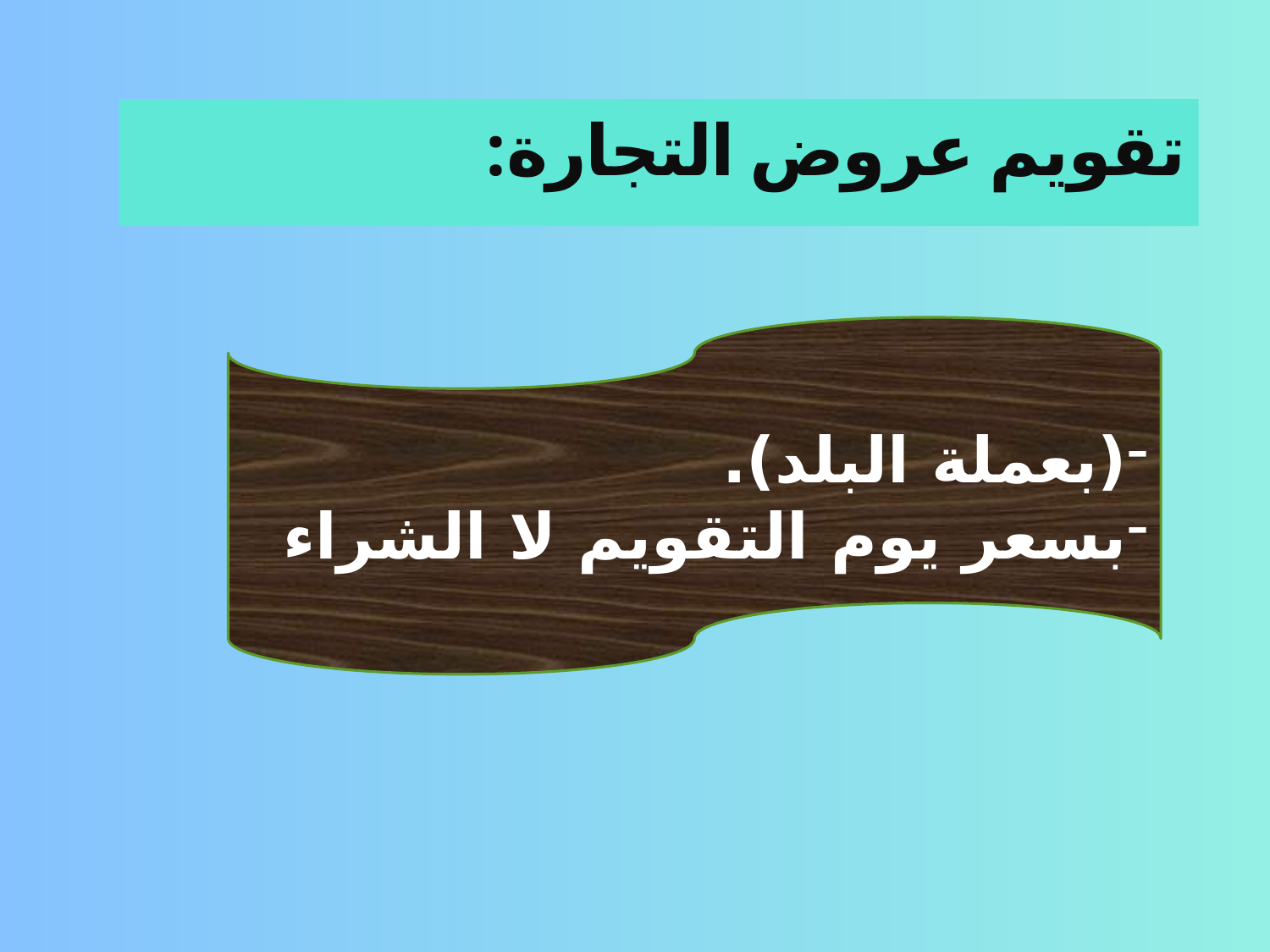

# تقويم عروض التجارة:
(بعملة البلد).
بسعر يوم التقويم لا الشراء